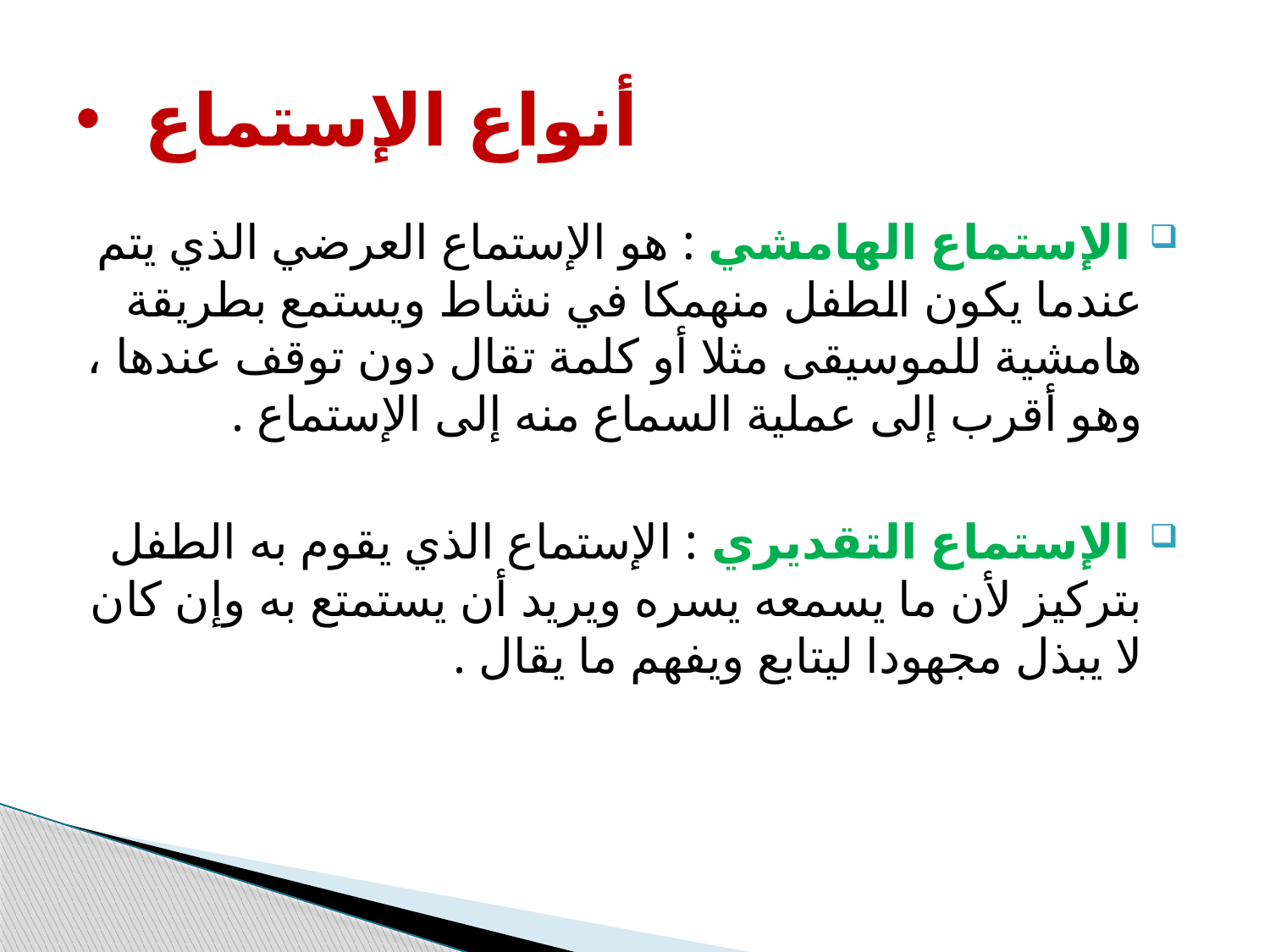

# أنواع الإستماع
 الإستماع الهامشي : هو الإستماع العرضي الذي يتم عندما يكون الطفل منهمكا في نشاط ويستمع بطريقة هامشية للموسيقى مثلا أو كلمة تقال دون توقف عندها ، وهو أقرب إلى عملية السماع منه إلى الإستماع .

 الإستماع التقديري : الإستماع الذي يقوم به الطفل بتركيز لأن ما يسمعه يسره ويريد أن يستمتع به وإن كان لا يبذل مجهودا ليتابع ويفهم ما يقال .